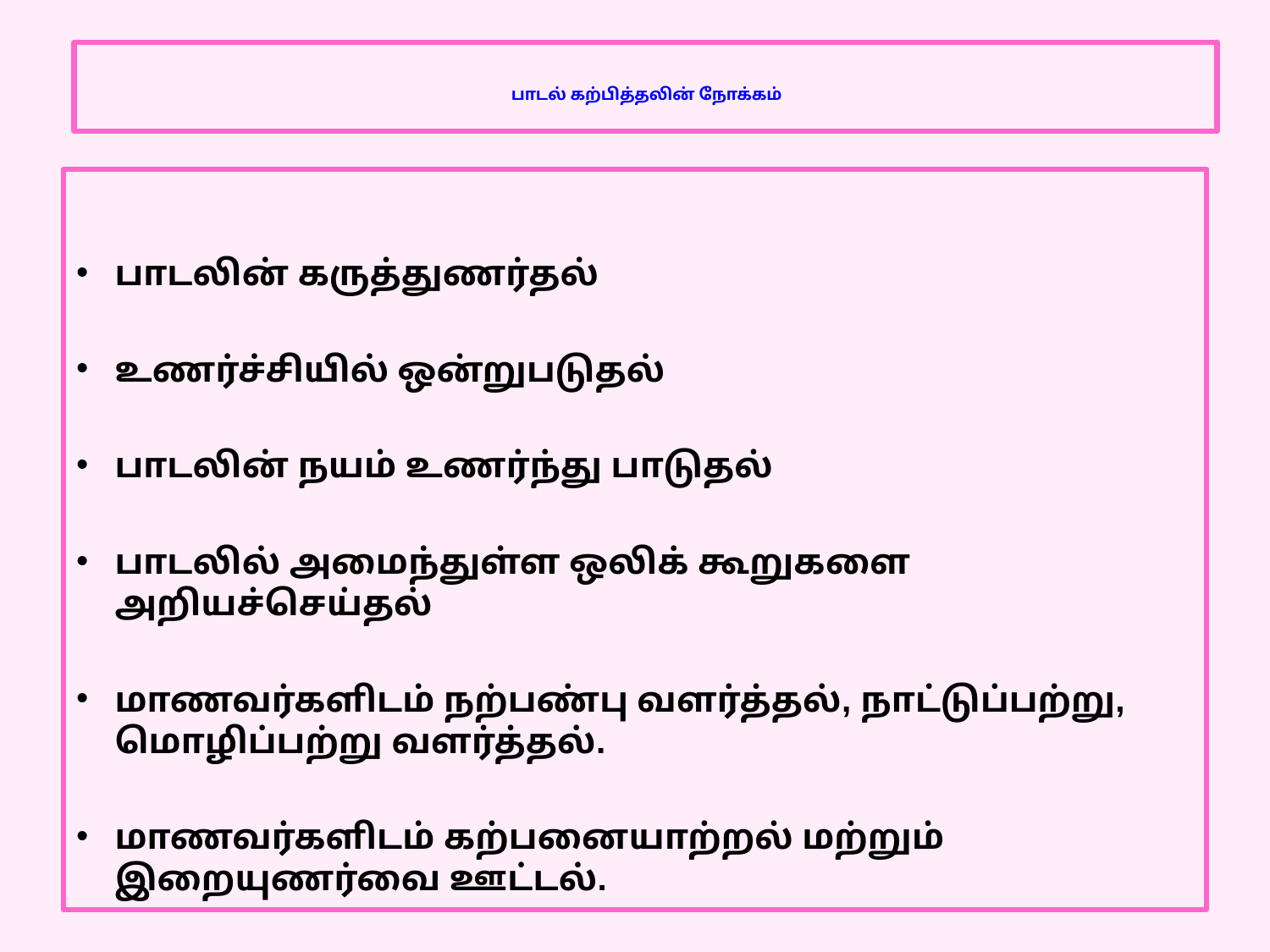

# பாடல் கற்பித்தலின் நோக்கம்

பாடலின் கருத்துணர்தல்

உணர்ச்சியில் ஒன்றுபடுதல்

பாடலின் நயம் உணர்ந்து பாடுதல்

பாடலில் அமைந்துள்ள ஒலிக் கூறுகளை அறியச்செய்தல்

மாணவர்களிடம் நற்பண்பு வளர்த்தல், நாட்டுப்பற்று, மொழிப்பற்று வளர்த்தல்.

மாணவர்களிடம் கற்பனையாற்றல் மற்றும் இறையுணர்வை ஊட்டல்.